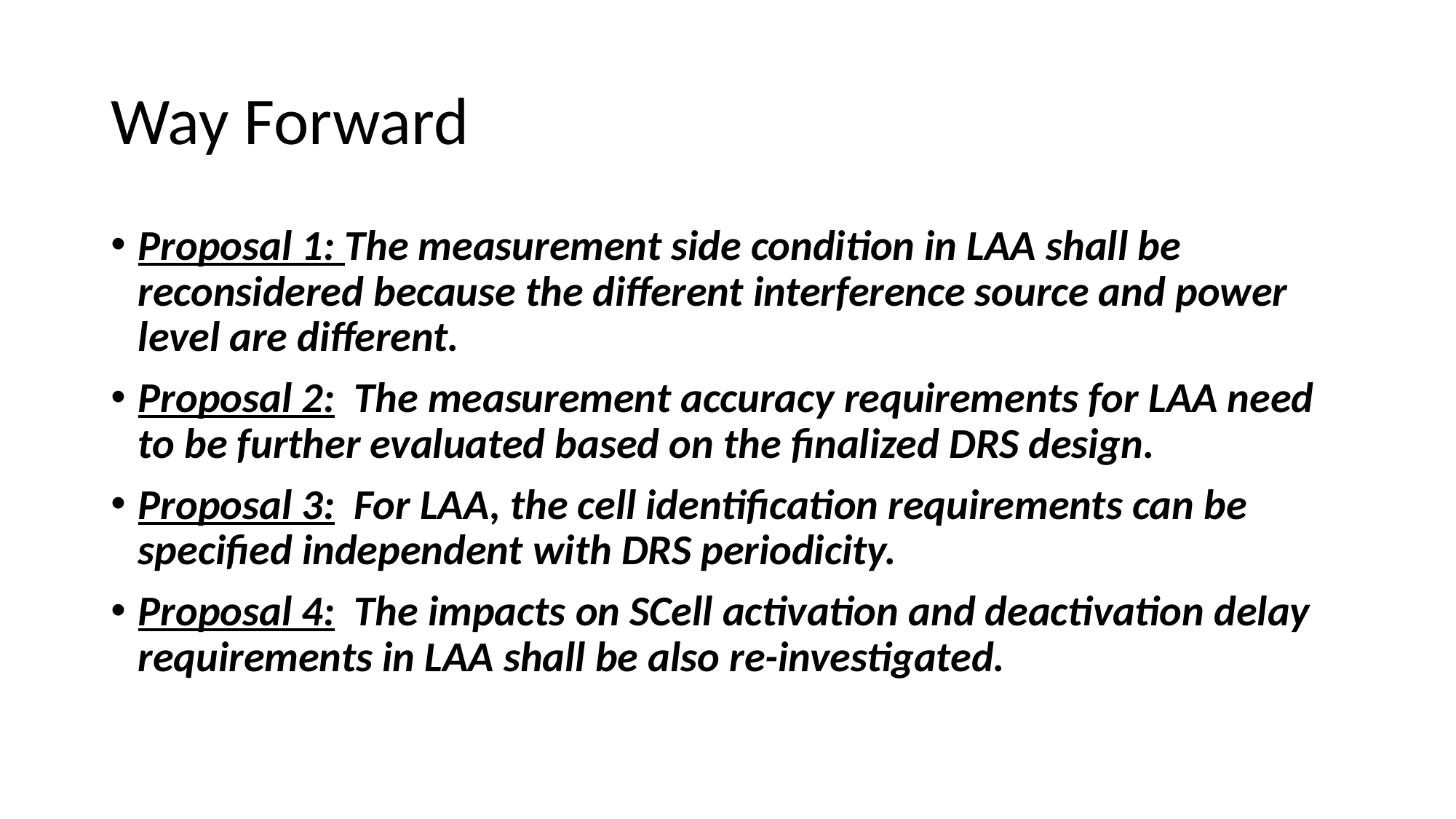

# Way Forward
Proposal 1: The measurement side condition in LAA shall be reconsidered because the different interference source and power level are different.
Proposal 2:  The measurement accuracy requirements for LAA need to be further evaluated based on the finalized DRS design.
Proposal 3:  For LAA, the cell identification requirements can be specified independent with DRS periodicity.
Proposal 4:  The impacts on SCell activation and deactivation delay requirements in LAA shall be also re-investigated.